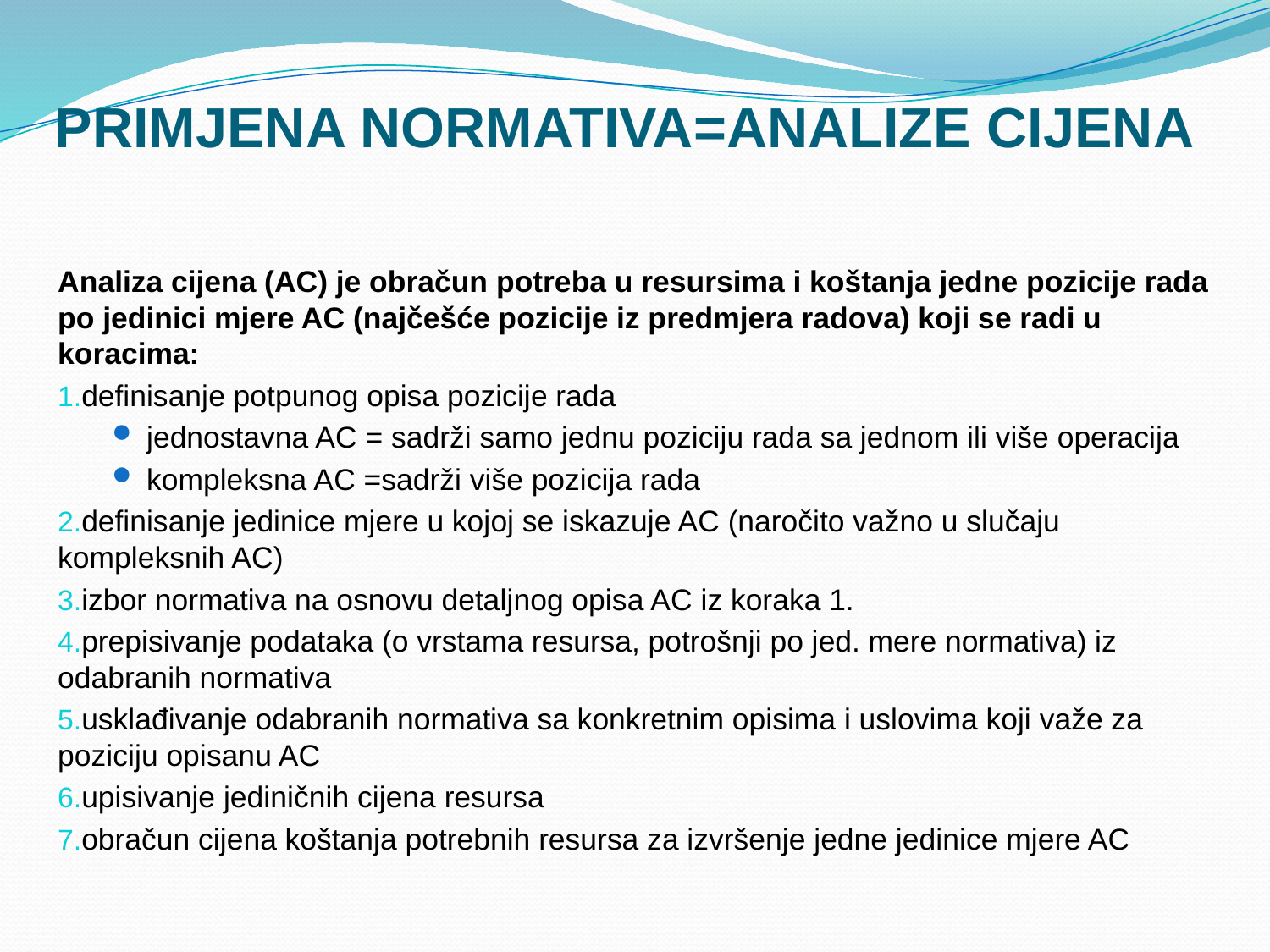

# PRIMJENA NORMATIVA=ANALIZE CIJENA
Analiza cijena (AC) je obračun potreba u resursima i koštanja jedne pozicije rada po jedinici mjere AC (najčešće pozicije iz predmjera radova) koji se radi u koracima:
definisanje potpunog opisa pozicije rada
jednostavna AC = sadrži samo jednu poziciju rada sa jednom ili više operacija
kompleksna AC =sadrži više pozicija rada
definisanje jedinice mjere u kojoj se iskazuje AC (naročito važno u slučaju kompleksnih AC)
izbor normativa na osnovu detaljnog opisa AC iz koraka 1.
prepisivanje podataka (o vrstama resursa, potrošnji po jed. mere normativa) iz odabranih normativa
usklađivanje odabranih normativa sa konkretnim opisima i uslovima koji važe za poziciju opisanu AC
upisivanje jediničnih cijena resursa
obračun cijena koštanja potrebnih resursa za izvršenje jedne jedinice mjere AC